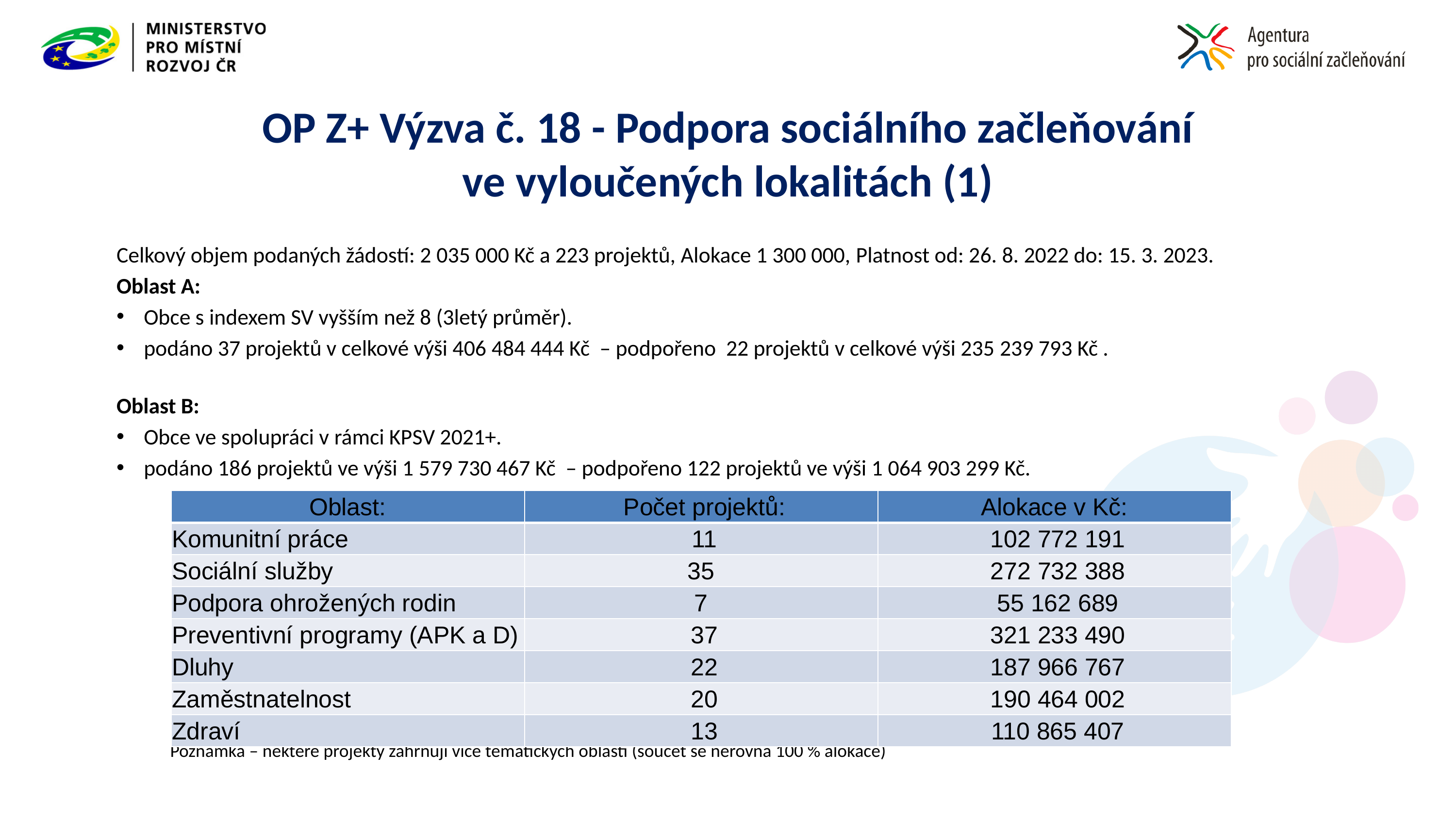

# OP Z+ Výzva č. 18 - Podpora sociálního začleňování ve vyloučených lokalitách (1)
Celkový objem podaných žádostí: 2 035 000 Kč a 223 projektů, Alokace 1 300 000, Platnost od: 26. 8. 2022 do: 15. 3. 2023.
Oblast A:
Obce s indexem SV vyšším než 8 (3letý průměr).
podáno 37 projektů v celkové výši 406 484 444 Kč  – podpořeno  22 projektů v celkové výši 235 239 793 Kč .
Oblast B:
Obce ve spolupráci v rámci KPSV 2021+.
podáno 186 projektů ve výši 1 579 730 467 Kč  – podpořeno 122 projektů ve výši 1 064 903 299 Kč.

             Poznámka – některé projekty zahrnují více tematických oblastí (součet se nerovná 100 % alokace)

| Oblast: | Počet projektů: | Alokace v Kč: |
| --- | --- | --- |
| Komunitní práce | 11 | 102 772 191 |
| Sociální služby | 35 | 272 732 388 |
| Podpora ohrožených rodin | 7 | 55 162 689 |
| Preventivní programy (APK a D) | 37 | 321 233 490 |
| Dluhy | 22 | 187 966 767 |
| Zaměstnatelnost | 20 | 190 464 002 |
| Zdraví | 13 | 110 865 407 |